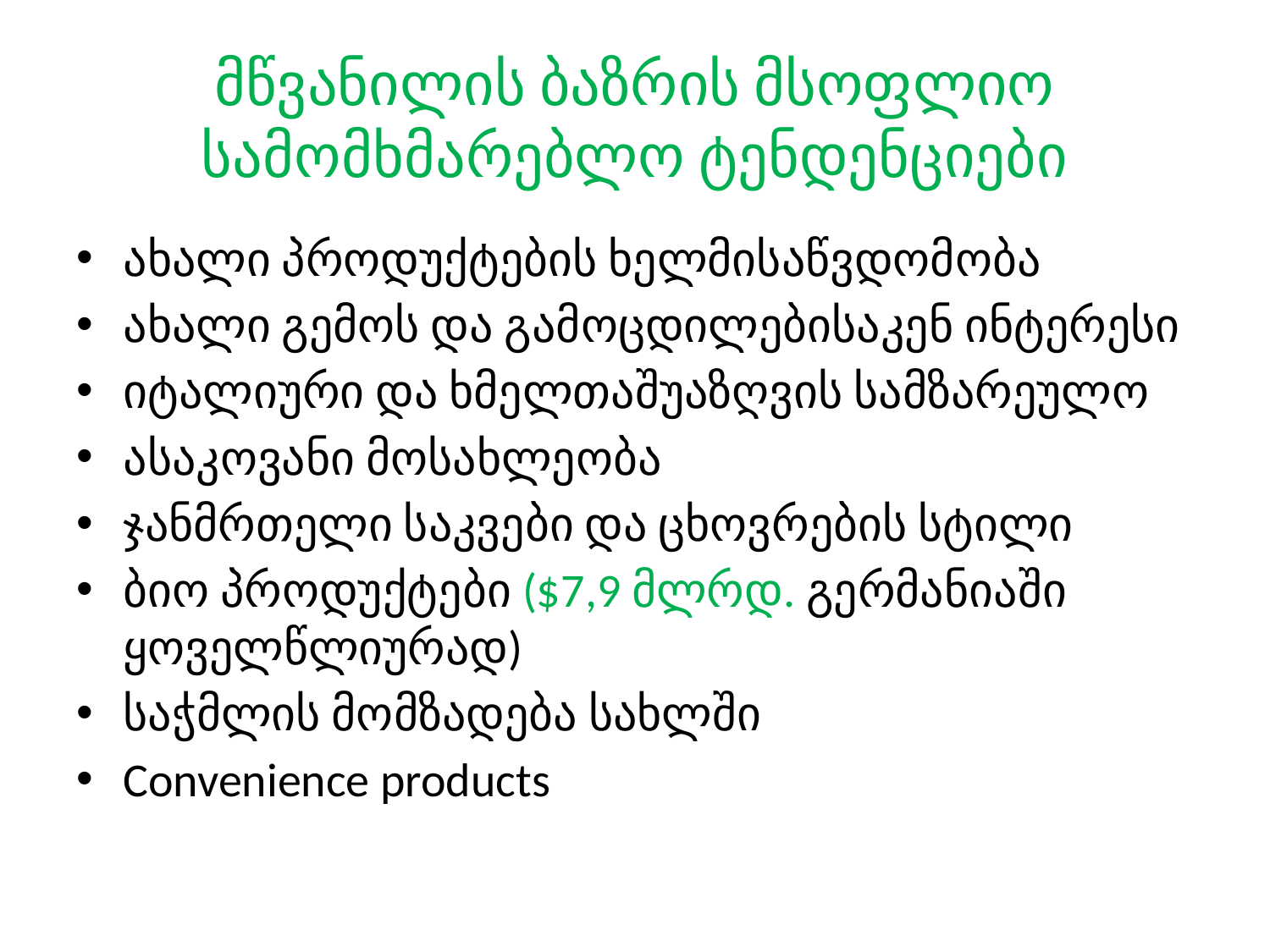

# მწვანილის ბაზრის მსოფლიო სამომხმარებლო ტენდენციები
ახალი პროდუქტების ხელმისაწვდომობა
ახალი გემოს და გამოცდილებისაკენ ინტერესი
იტალიური და ხმელთაშუაზღვის სამზარეულო
ასაკოვანი მოსახლეობა
ჯანმრთელი საკვები და ცხოვრების სტილი
ბიო პროდუქტები ($7,9 მლრდ. გერმანიაში ყოველწლიურად)
საჭმლის მომზადება სახლში
Convenience products